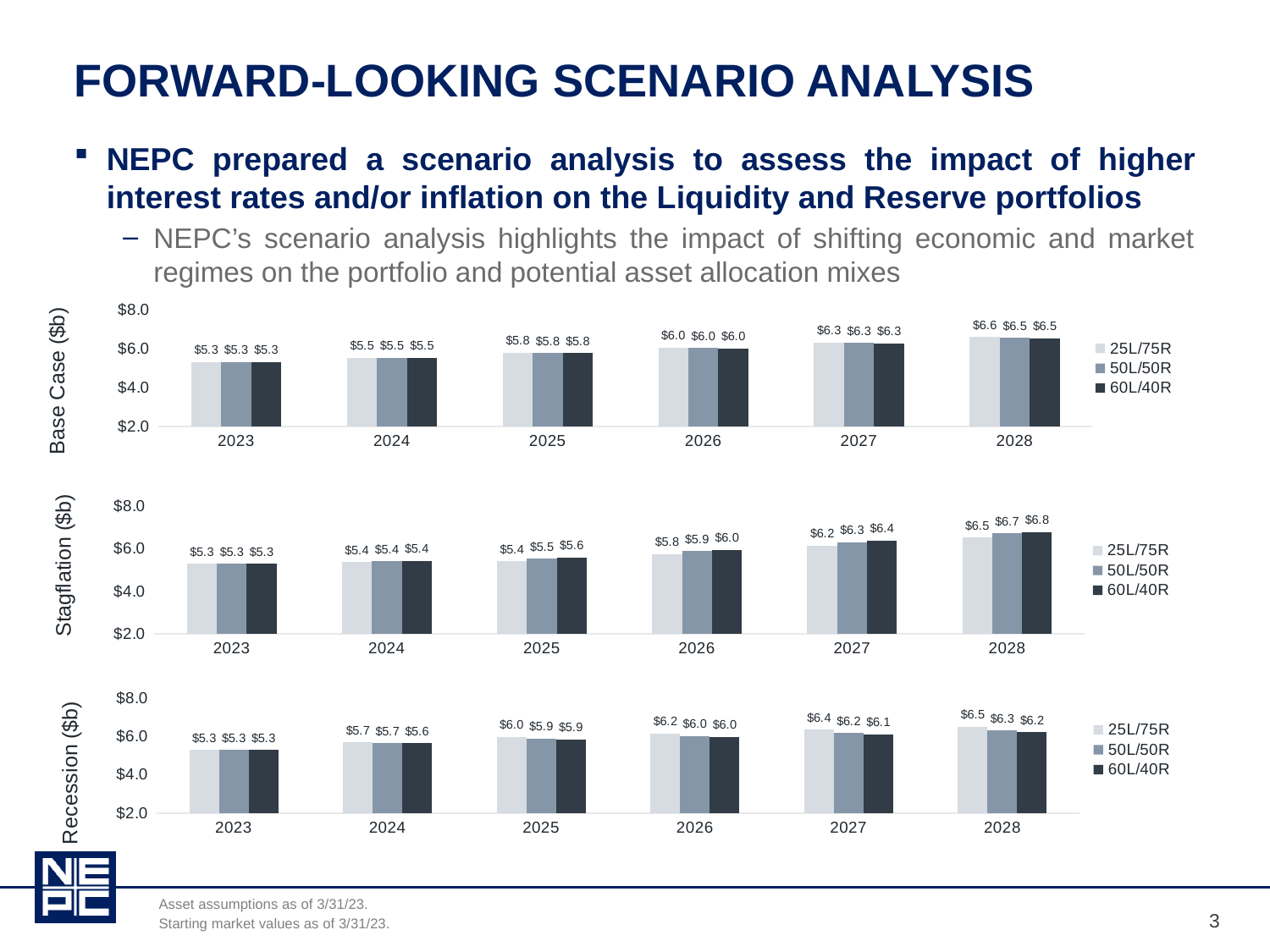

# Forward-Looking Scenario Analysis
NEPC prepared a scenario analysis to assess the impact of higher interest rates and/or inflation on the Liquidity and Reserve portfolios
NEPC’s scenario analysis highlights the impact of shifting economic and market regimes on the portfolio and potential asset allocation mixes

### Chart

| Category | 25L/75R | 50L/50R | 60L/40R |
|---|---|---|---|
| 2023 | 5.3 | 5.3 | 5.3 |
| 2024 | 5.536036321338478 | 5.528771507257953 | 5.525775433193187 |
| 2025 | 5.7825845568262 | 5.767417807446676 | 5.7611687052983696 |
| 2026 | 6.0401128561888315 | 6.016365140427041 | 6.0065895279658745 |
| 2027 | 6.309110218272616 | 6.2760581444628345 | 6.2624650662093 |
| 2028 | 6.590087419563194 | 6.5469606503774225 | 6.529240681903755 |

### Chart

| Category | 25L/75R | 50L/50R | 60L/40R |
|---|---|---|---|
| 2023 | 5.3 | 5.3 | 5.3 |
| 2024 | 5.369429419882921 | 5.424189273266942 | 5.446093214620549 |
| 2025 | 5.4222563136024995 | 5.549550300002496 | 5.600874918639566 |
| 2026 | 5.7610038083583035 | 5.9033968814114965 | 5.9608790954526585 |
| 2027 | 6.154976808795107 | 6.321733115886396 | 6.389195900273534 |
| 2028 | 6.527309701377907 | 6.721540850713428 | 6.8002993314083655 |

### Chart

| Category | 25L/75R | 50L/50R | 60L/40R |
|---|---|---|---|
| 2023 | 5.3 | 5.3 | 5.3 |
| 2024 | 5.687463892294796 | 5.653906294941307 | 5.640483255999912 |
| 2025 | 5.96853118931228 | 5.885177220376303 | 5.851995632181502 |
| 2026 | 6.1509073142955994 | 6.030650861147563 | 5.982984350899274 |
| 2027 | 6.361681292628407 | 6.187258558721185 | 6.118494264712305 |
| 2028 | 6.513258855387019 | 6.300236086934932 | 6.216591649926281 |
Asset assumptions as of 3/31/23.
Starting market values as of 3/31/23.
3